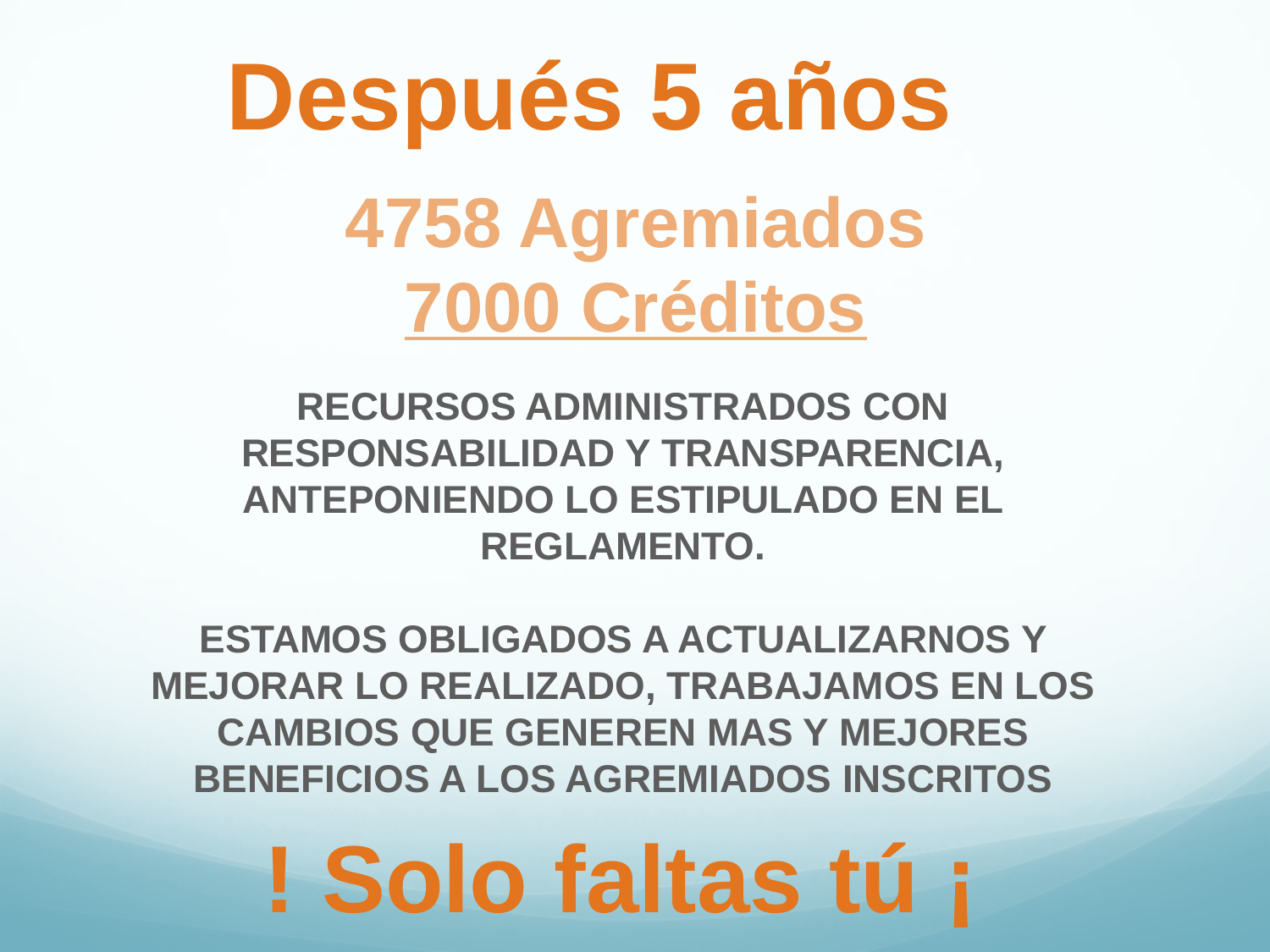

Después 5 años
4758 Agremiados
7000 Créditos

RECURSOS ADMINISTRADOS CON RESPONSABILIDAD Y TRANSPARENCIA, ANTEPONIENDO LO ESTIPULADO EN EL REGLAMENTO.

ESTAMOS OBLIGADOS A ACTUALIZARNOS Y MEJORAR LO REALIZADO, TRABAJAMOS EN LOS CAMBIOS QUE GENEREN MAS Y MEJORES BENEFICIOS A LOS AGREMIADOS INSCRITOS
! Solo faltas tú ¡